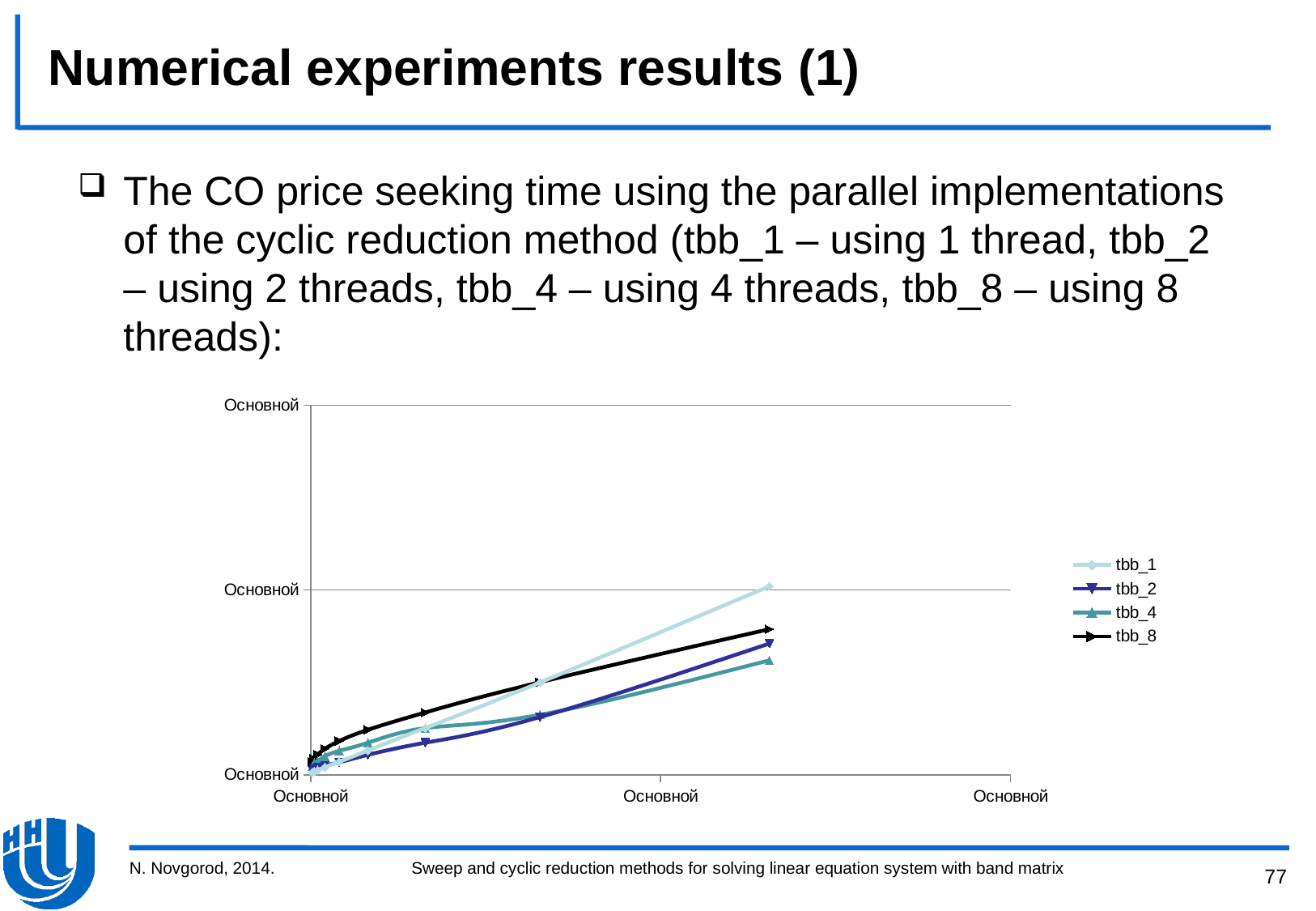

# Numerical experiments results (1)
The CO price seeking time using the parallel implementations of the cyclic reduction method (tbb_1 – using 1 thread, tbb_2 – using 2 threads, tbb_4 – using 4 threads, tbb_8 – using 8 threads):

### Chart

| Category | tbb_1 | tbb_2 | tbb_4 | tbb_8 |
|---|---|---|---|---|
N. Novgorod, 2014.
Sweep and cyclic reduction methods for solving linear equation system with band matrix